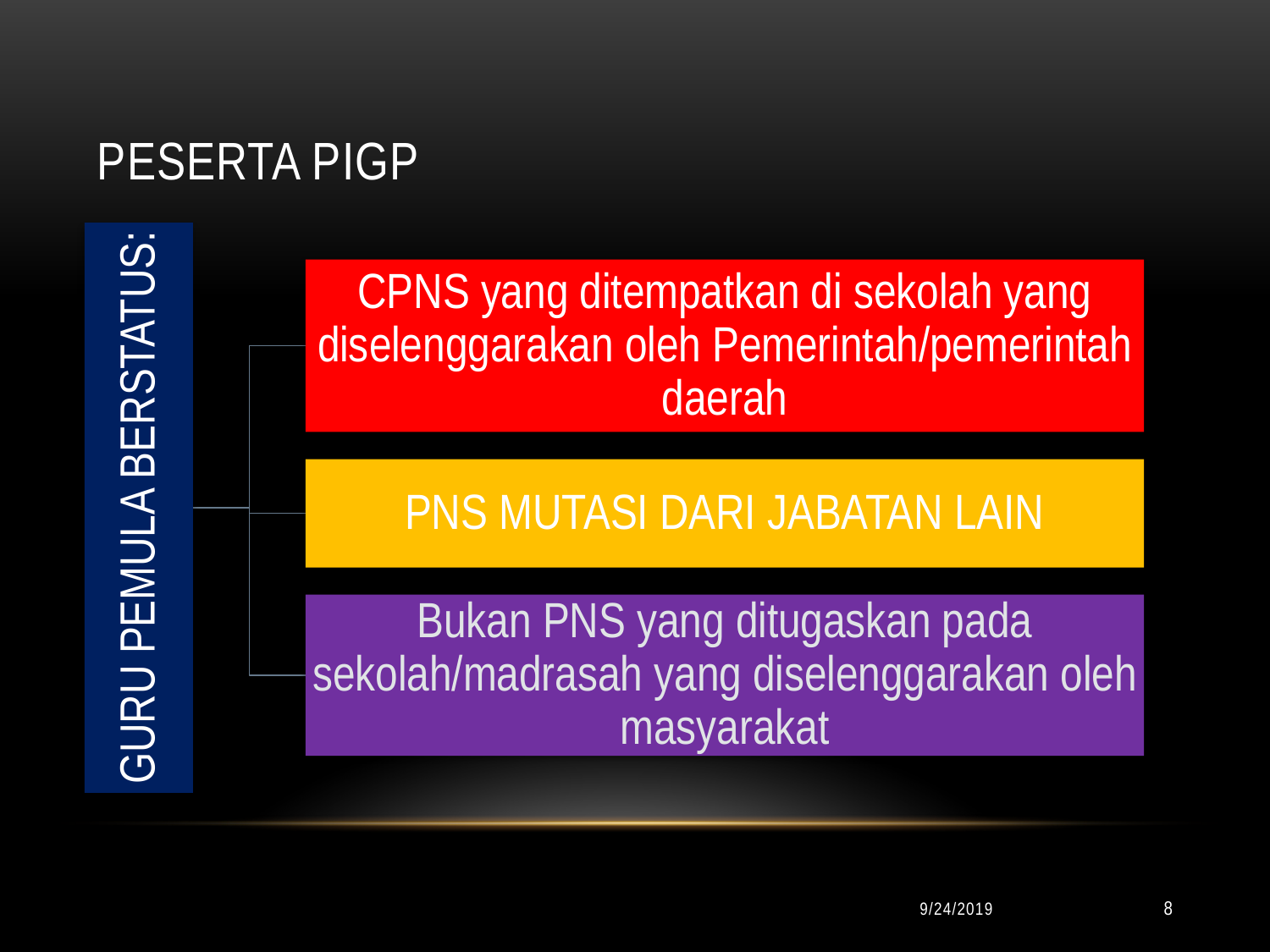

# PESERTA PIGP

GURU PEMULA BERSTATUS:
CPNS yang ditempatkan di sekolah yang diselenggarakan oleh Pemerintah/pemerintah daerah
PNS MUTASI DARI JABATAN LAIN
Bukan PNS yang ditugaskan pada sekolah/madrasah yang diselenggarakan oleh masyarakat
9/24/2019
8